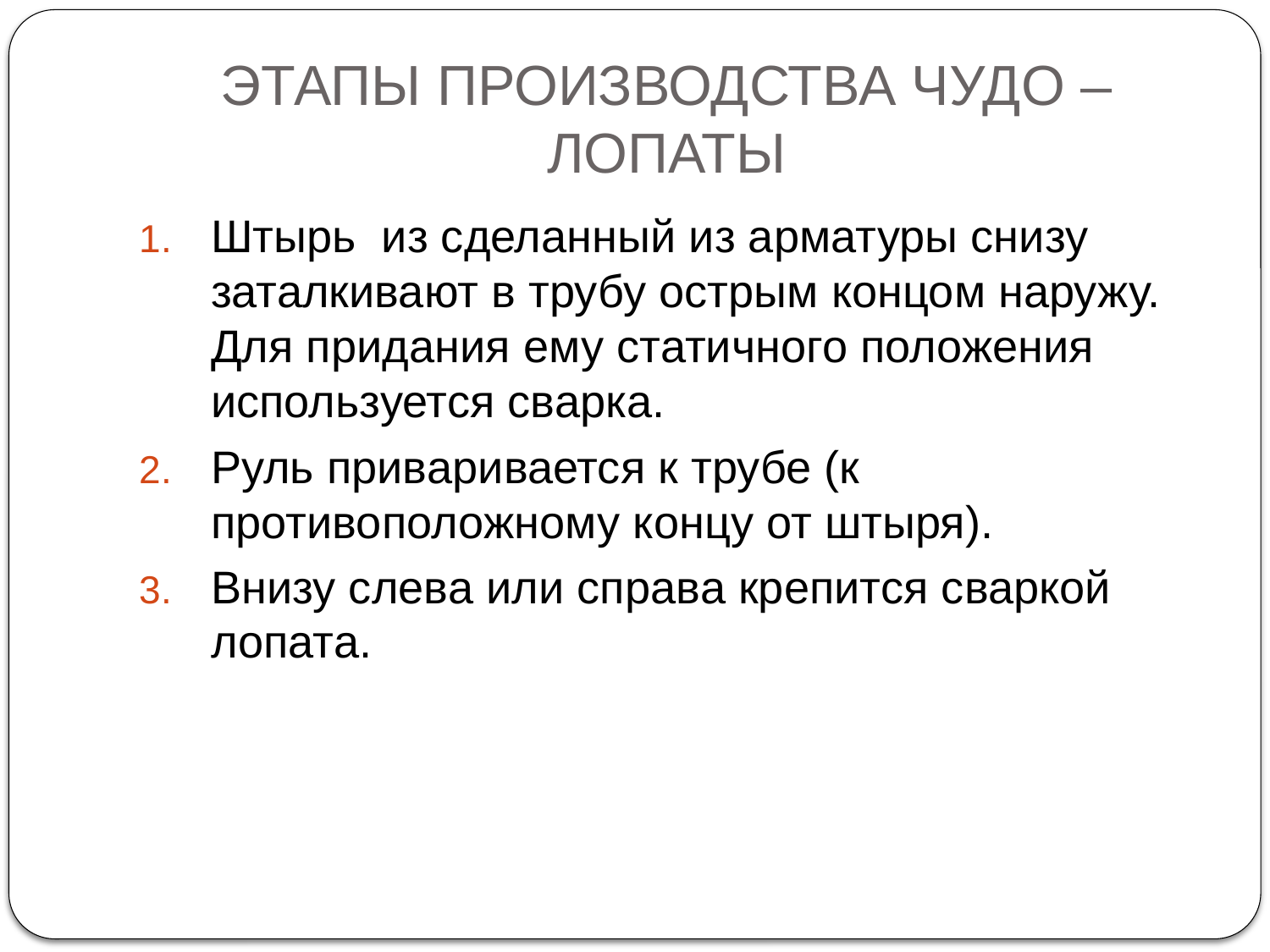

# ЭТАПЫ ПРОИЗВОДСТВА ЧУДО – ЛОПАТЫ
Штырь  из сделанный из арматуры снизу заталкивают в трубу острым концом наружу. Для придания ему статичного положения используется сварка.
Руль приваривается к трубе (к противоположному концу от штыря).
Внизу слева или справа крепится сваркой лопата.